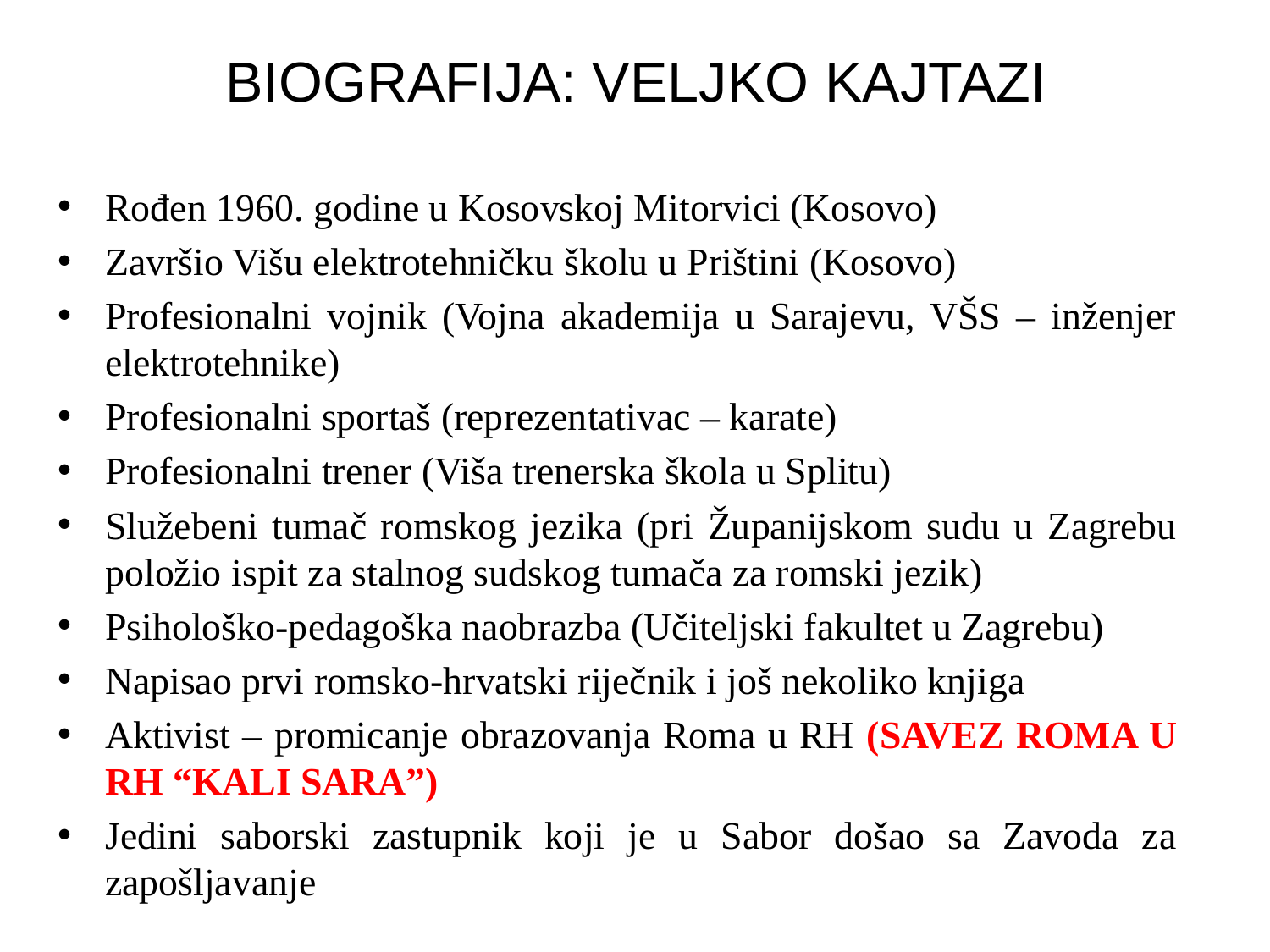

# BIOGRAFIJA: VELJKO KAJTAZI
Rođen 1960. godine u Kosovskoj Mitorvici (Kosovo)
Završio Višu elektrotehničku školu u Prištini (Kosovo)
Profesionalni vojnik (Vojna akademija u Sarajevu, VŠS – inženjer elektrotehnike)
Profesionalni sportaš (reprezentativac – karate)
Profesionalni trener (Viša trenerska škola u Splitu)
Služebeni tumač romskog jezika (pri Županijskom sudu u Zagrebu položio ispit za stalnog sudskog tumača za romski jezik)
Psihološko-pedagoška naobrazba (Učiteljski fakultet u Zagrebu)
Napisao prvi romsko-hrvatski riječnik i još nekoliko knjiga
Aktivist – promicanje obrazovanja Roma u RH (SAVEZ ROMA U RH “KALI SARA”)
Jedini saborski zastupnik koji je u Sabor došao sa Zavoda za zapošljavanje